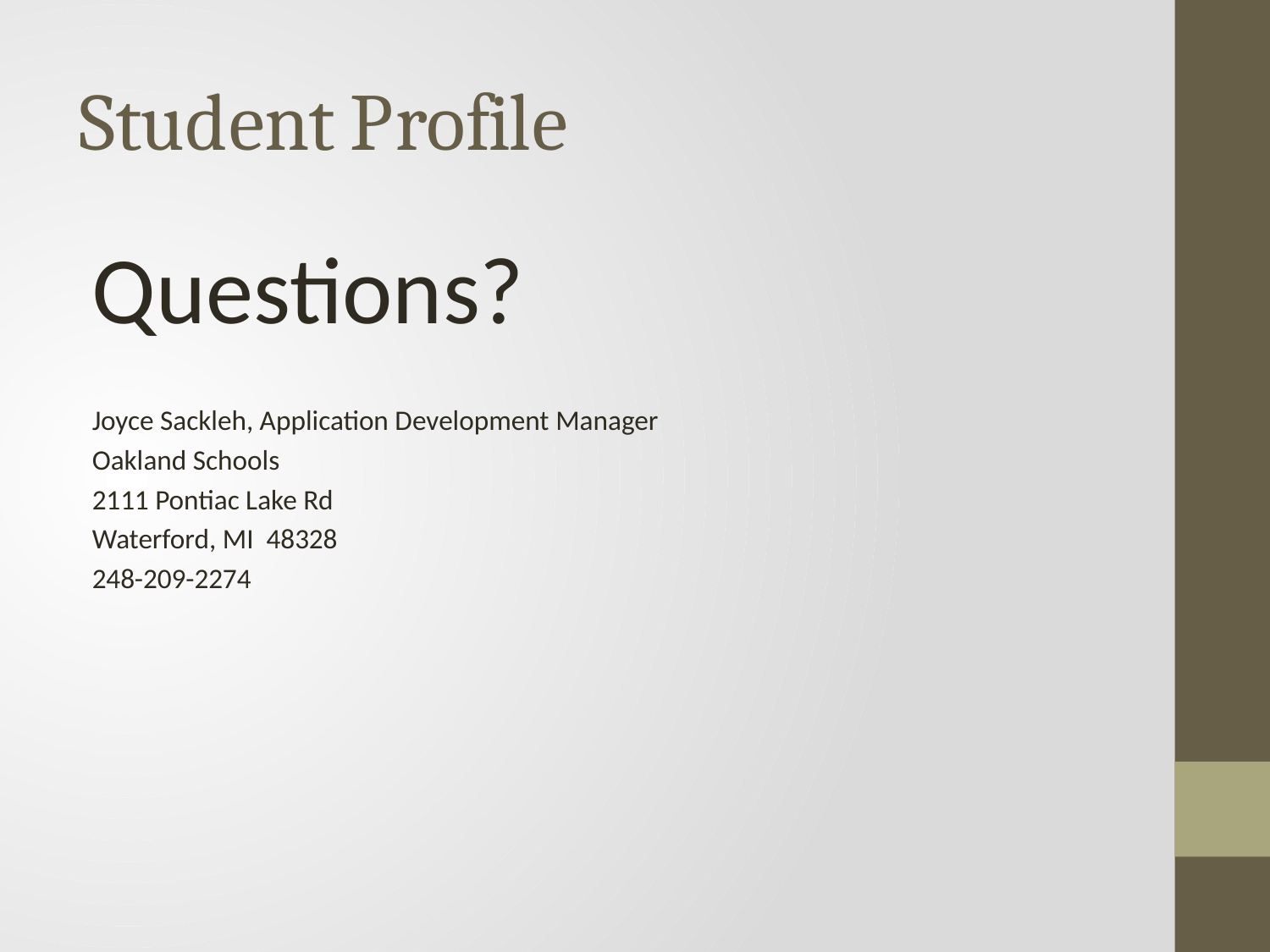

# Student Profile
Questions?

Joyce Sackleh, Application Development Manager
Oakland Schools
2111 Pontiac Lake Rd
Waterford, MI  48328
248-209-2274